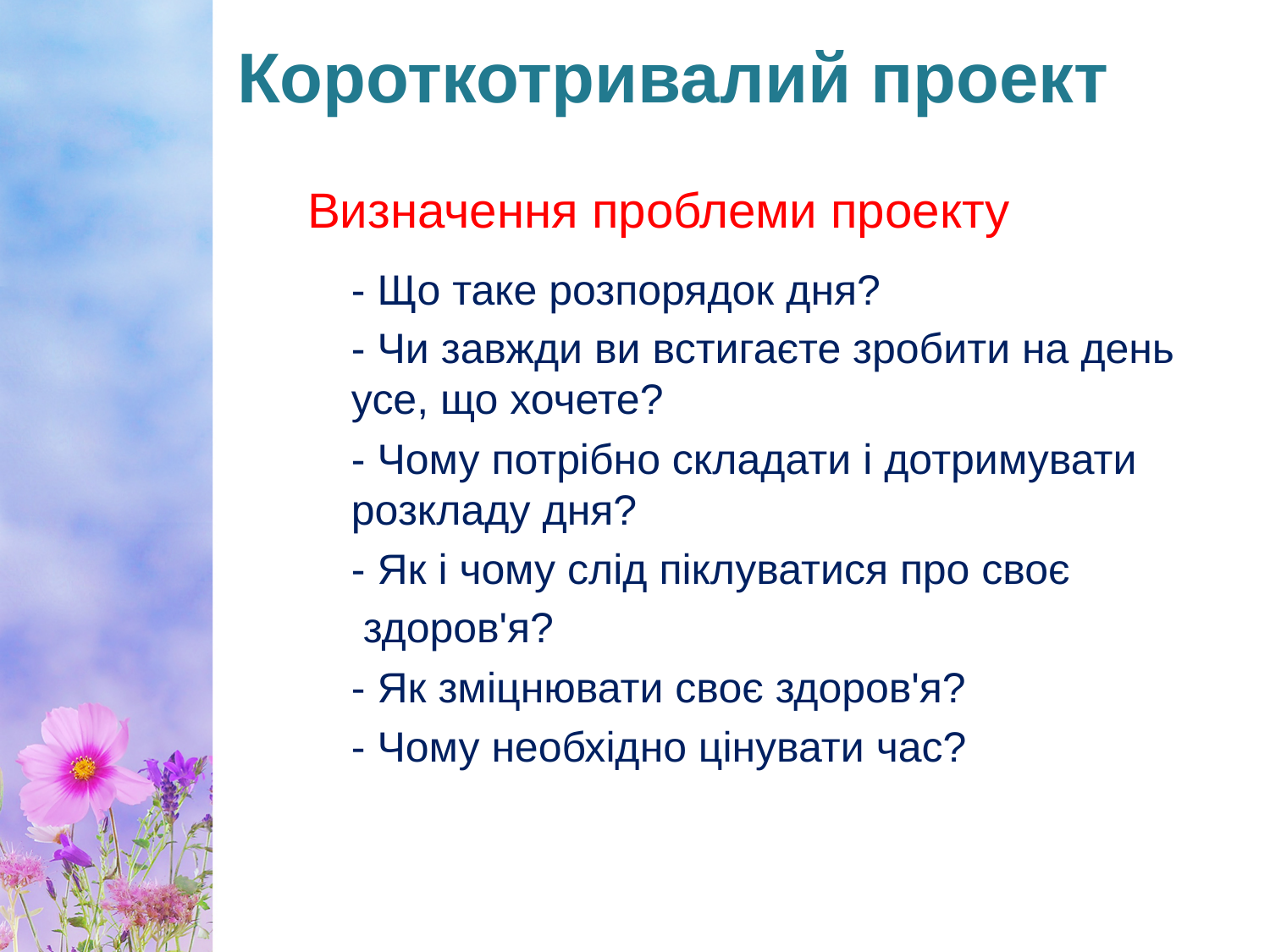

# Короткотривалий проект
Визначення проблеми проекту
- Що таке розпорядок дня?
- Чи завжди ви встигаєте зробити на день усе, що хочете?
- Чому потрібно складати і дотримувати розкладу дня?
- Як і чому слід піклуватися про своє
 здоров'я?
- Як зміцнювати своє здоров'я?
- Чому необхідно цінувати час?